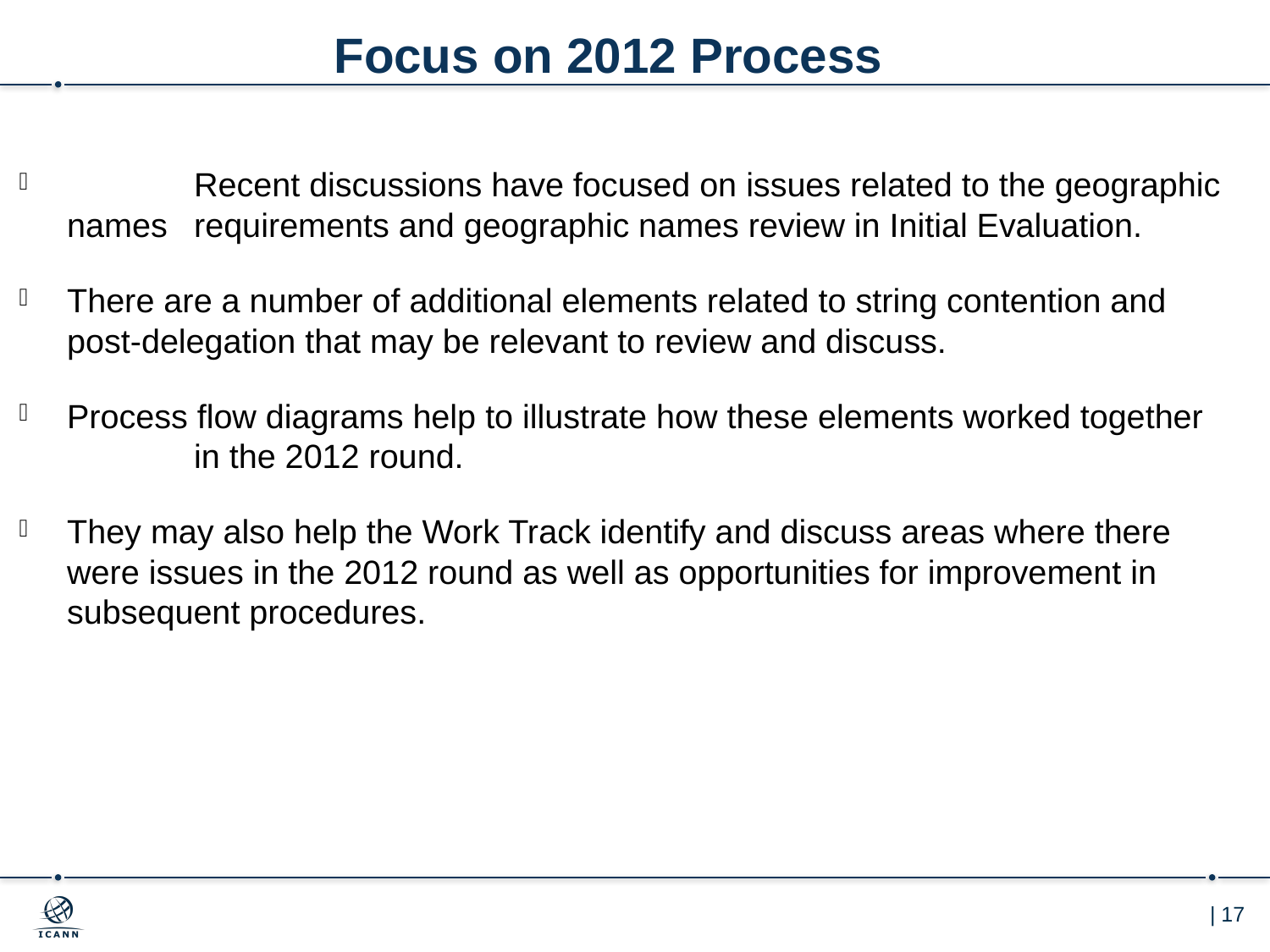

# Focus on 2012 Process

	Recent discussions have focused on issues related to the geographic names 	requirements and geographic names review in Initial Evaluation.
There are a number of additional elements related to string contention and 	post-delegation that may be relevant to review and discuss.
Process flow diagrams help to illustrate how these elements worked together 	in the 2012 round.
They may also help the Work Track identify and discuss areas where there 	were issues in the 2012 round as well as opportunities for improvement in 	subsequent procedures.